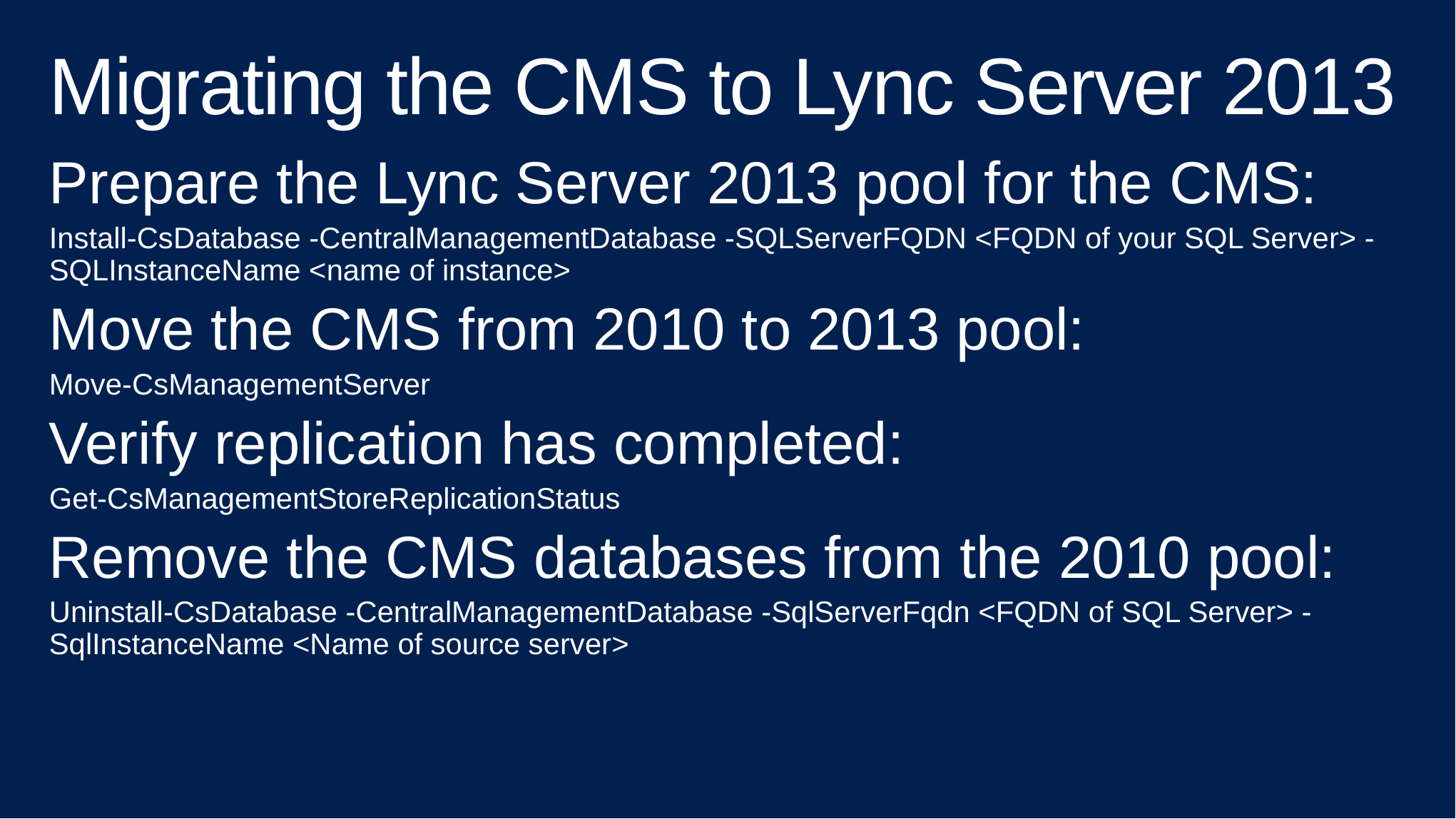

# Migrating the CMS to Lync Server 2013
Prepare the Lync Server 2013 pool for the CMS:
Install-CsDatabase -CentralManagementDatabase -SQLServerFQDN <FQDN of your SQL Server> -SQLInstanceName <name of instance>
Move the CMS from 2010 to 2013 pool:
Move-CsManagementServer
Verify replication has completed:
Get-CsManagementStoreReplicationStatus
Remove the CMS databases from the 2010 pool:
Uninstall-CsDatabase -CentralManagementDatabase -SqlServerFqdn <FQDN of SQL Server> -SqlInstanceName <Name of source server>